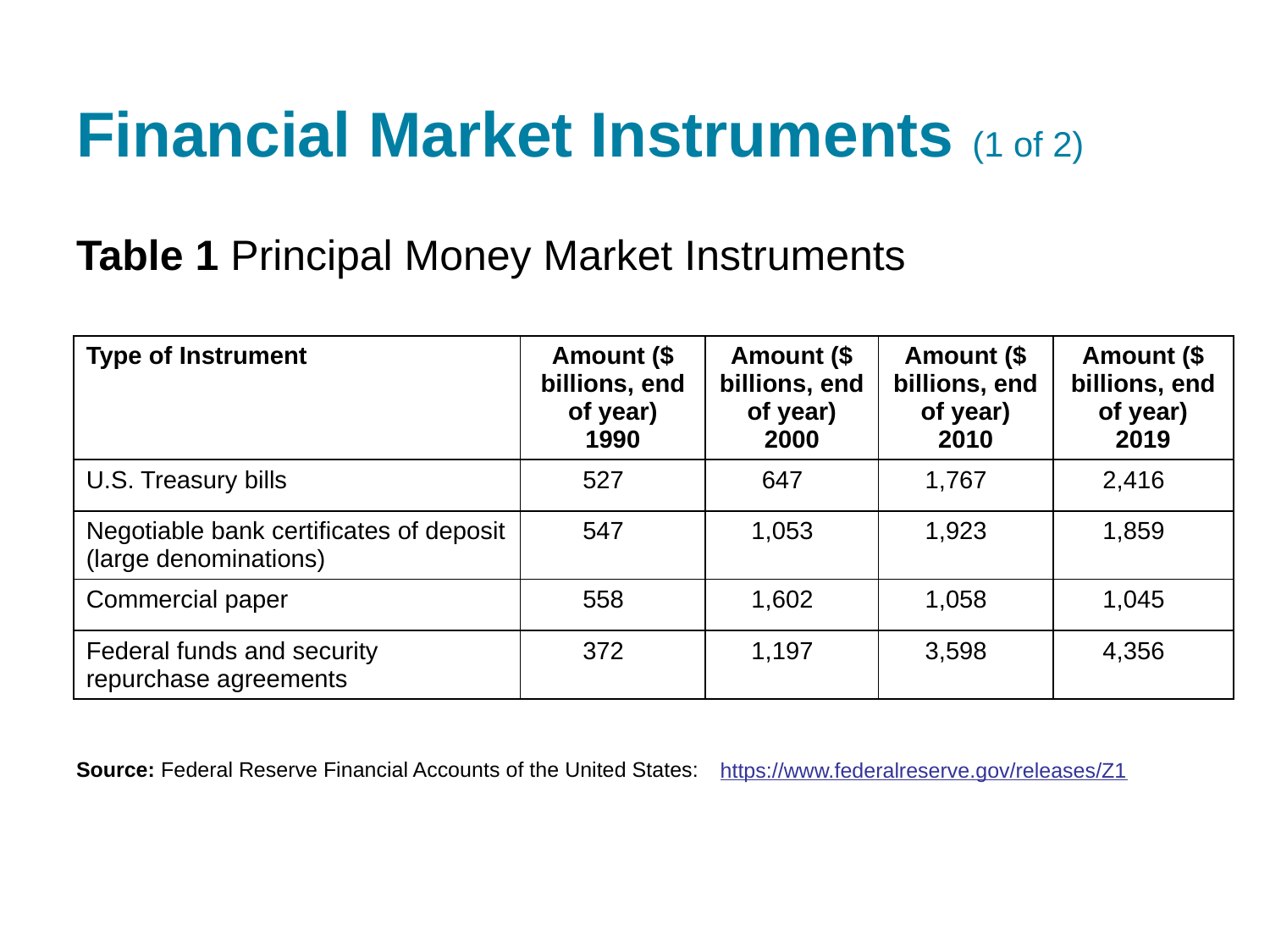

# Financial Market Instruments (1 of 2)
Table 1 Principal Money Market Instruments
| Type of Instrument | Amount ($ billions, end of year) 1990 | Amount ($ billions, end of year) 2000 | Amount ($ billions, end of year) 2010 | Amount ($ billions, end of year) 2019 |
| --- | --- | --- | --- | --- |
| U.S. Treasury bills | 527 | 647 | 1,767 | 2,416 |
| Negotiable bank certificates of deposit (large denominations) | 547 | 1,053 | 1,923 | 1,859 |
| Commercial paper | 558 | 1,602 | 1,058 | 1,045 |
| Federal funds and security repurchase agreements | 372 | 1,197 | 3,598 | 4,356 |
Source: Federal Reserve Financial Accounts of the United States:
https://www.federalreserve.gov/releases/Z1